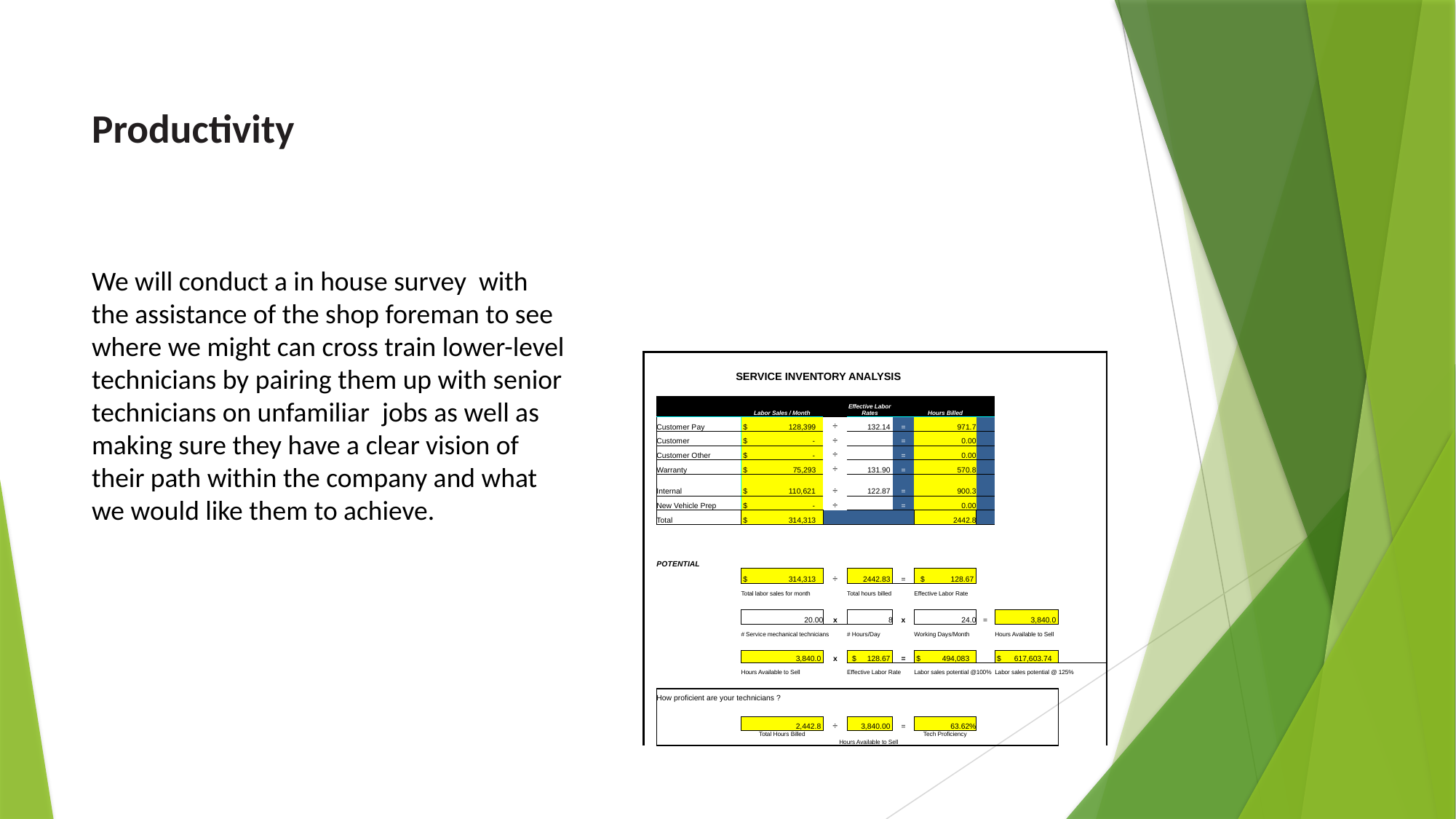

# Productivity
We will conduct a in house survey  with the assistance of the shop foreman to see where we might can cross train lower-level technicians by pairing them up with senior  technicians on unfamiliar  jobs as well as making sure they have a clear vision of their path within the company and what  we would like them to achieve.

|  |  |  |  |  |  |  |  |  |  |  |
| --- | --- | --- | --- | --- | --- | --- | --- | --- | --- | --- |
|  |  |  |  |  |  |  |  |  |  |  |
|  |  |  |  |  |  |  |  |  |  |  |
|  |  | SERVICE INVENTORY ANALYSIS |  |  |  |  |  |  |  |  |
|  |  |  |  |  |  |  |  |  |  |  |
|  |  |  | Labor Sales / Month |  | Effective Labor Rates |  | Hours Billed |  |  |  |
|  |  | Customer Pay | $ 128,399 | ÷ | 132.14 | = | 971.7 |  |  |  |
|  |  | Customer | $ - | ÷ |  | = | 0.00 |  |  |  |
|  |  | Customer Other | $ - | ÷ |  | = | 0.00 |  |  |  |
|  |  | Warranty | $ 75,293 | ÷ | 131.90 | = | 570.8 |  |  |  |
|  |  | Internal | $ 110,621 | ÷ | 122.87 | = | 900.3 |  |  |  |
|  |  | New Vehicle Prep | $ - | ÷ |  | = | 0.00 |  |  |  |
|  |  | Total | $ 314,313 |  |  |  | 2442.8 |  |  |  |
|  |  |  |  |  |  |  |  |  |  |  |
|  |  | POTENTIAL |  |  |  |  |  |  |  |  |
|  |  |  | $ 314,313 | ÷ | 2442.83 | = | $ 128.67 |  |  |  |
|  |  |  | Total labor sales for month |  | Total hours billed |  | Effective Labor Rate |  |  |  |
|  |  |  |  |  |  |  |  |  |  |  |
|  |  |  | 20.00 | x | 8 | x | 24.0 | = | 3,840.0 |  |
|  |  |  | # Service mechanical technicians |  | # Hours/Day |  | Working Days/Month |  | Hours Available to Sell |  |
|  |  |  |  |  |  |  |  |  |  |  |
|  |  |  | 3,840.0 | x | $ 128.67 | = | $ 494,083 |  | $ 617,603.74 |  |
|  |  |  | Hours Available to Sell |  | Effective Labor Rate |  | Labor sales potential @100% |  | Labor sales potential @ 125% |  |
|  |  |  |  |  |  |  |  |  |  |  |
|  |  | How proficient are your technicians ? |  |  |  |  |  |  |  |  |
|  |  |  |  |  |  |  |  |  |  |  |
|  |  |  | 2,442.8 | ÷ | 3,840.00 | = | 63.62% |  |  |  |
|  |  |  | Total Hours Billed | Hours Available to Sell |  |  | Tech Proficiency |  |  |  |